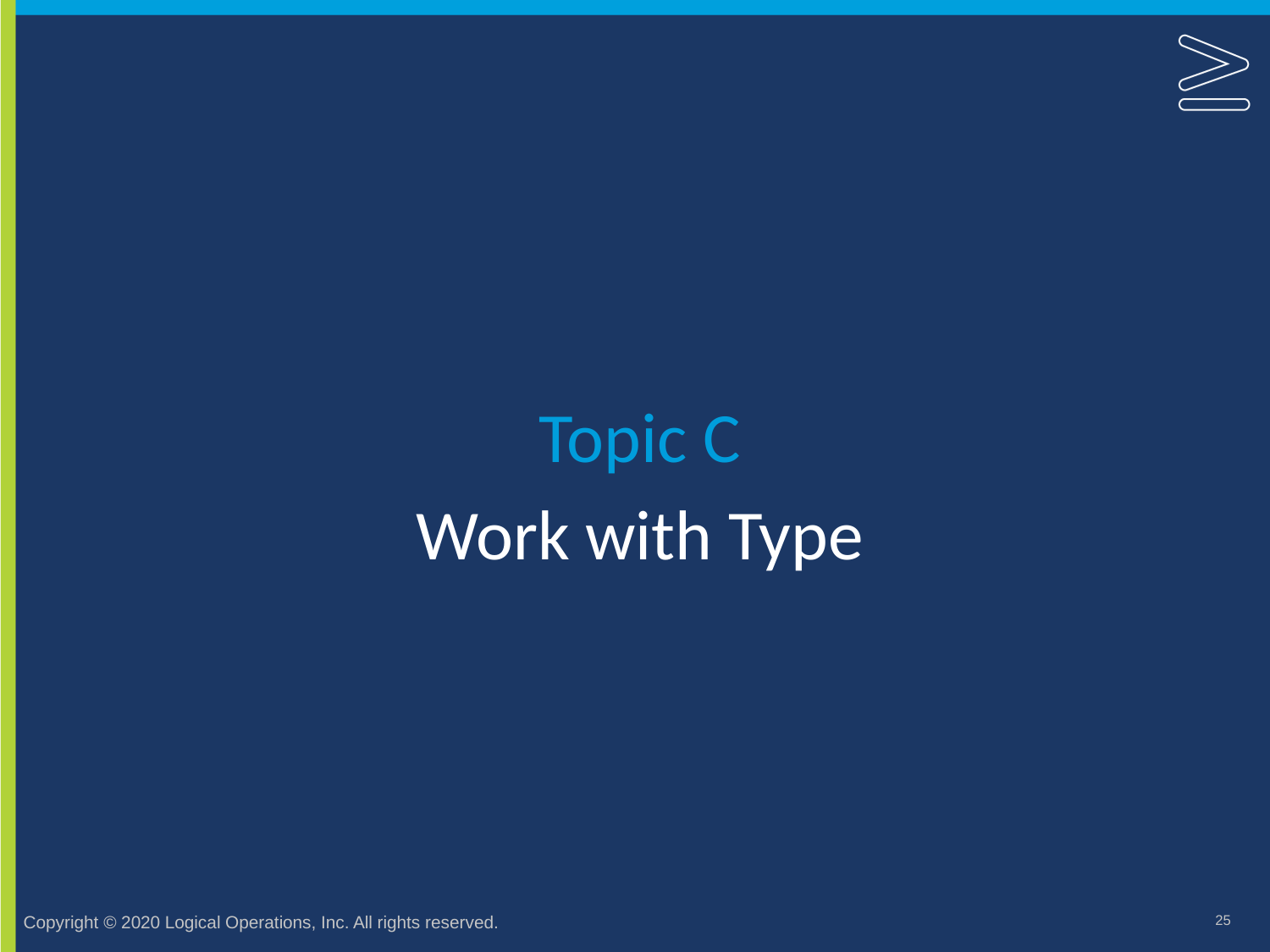

Topic C
# Work with Type
25